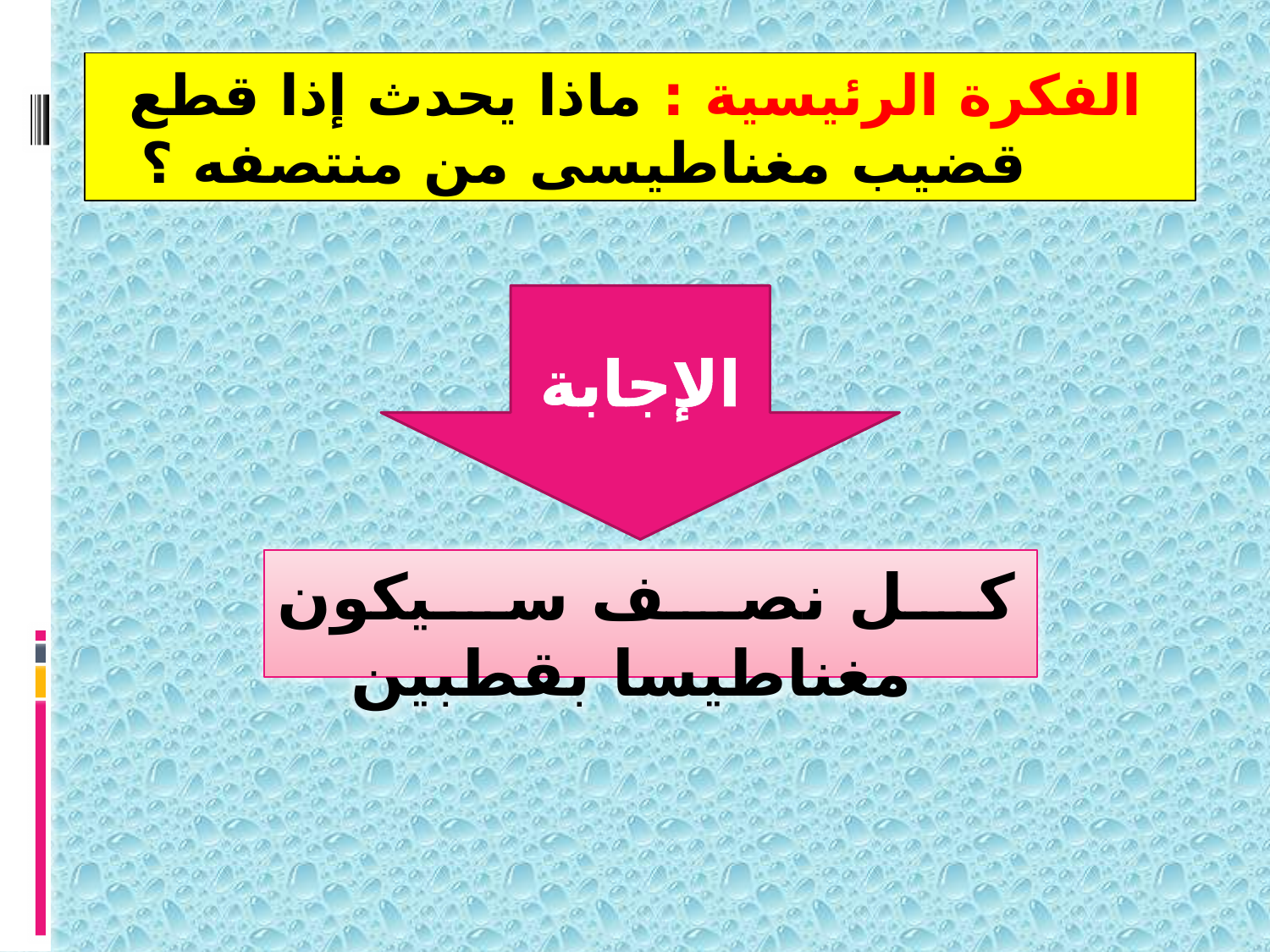

الفكرة الرئيسية : ماذا يحدث إذا قطع قضيب مغناطيسى من منتصفه ؟
الإجابة
كل نصف سيكون مغناطيسا بقطبين